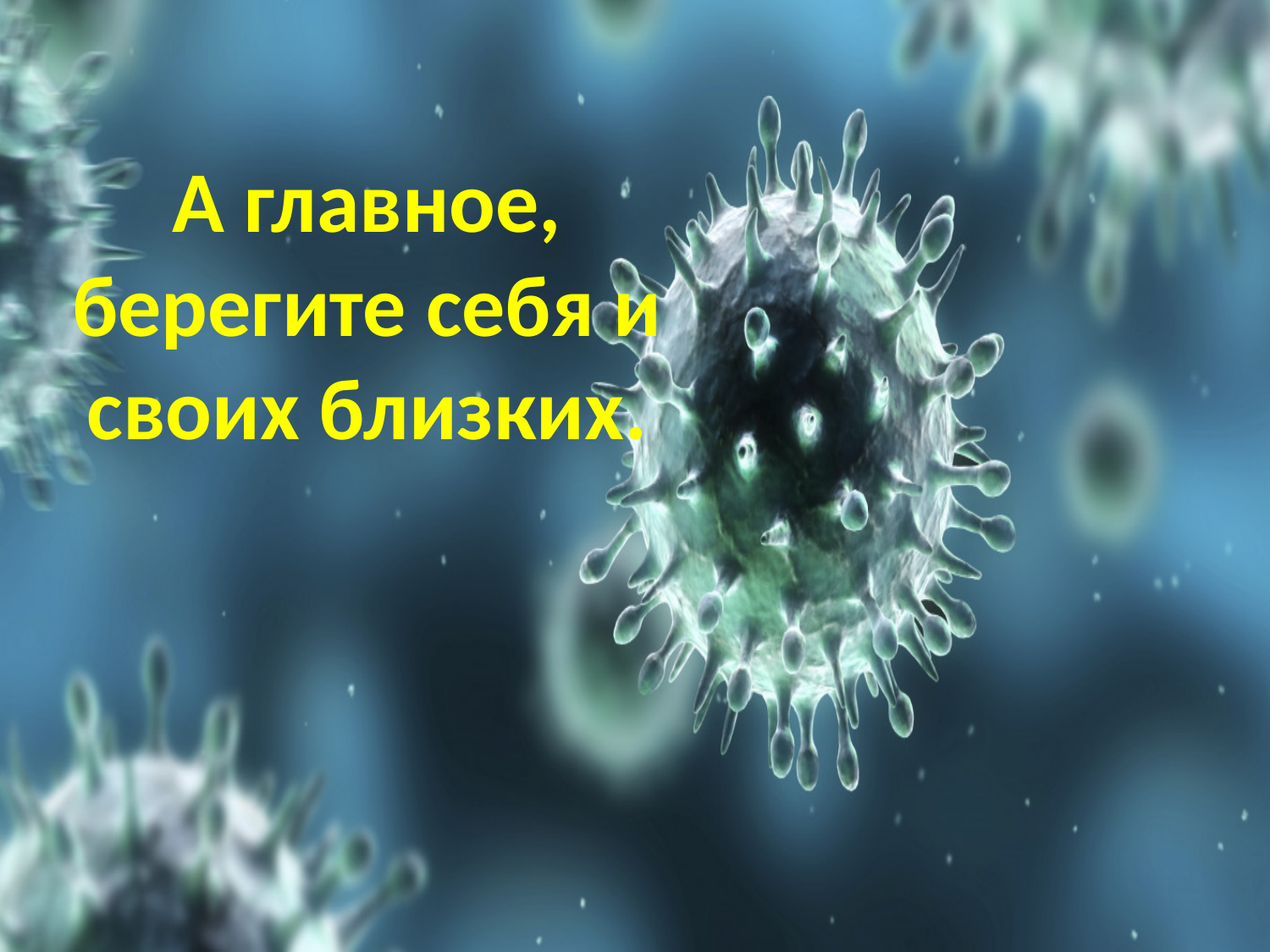

# А главное, берегите себя и своих близких.